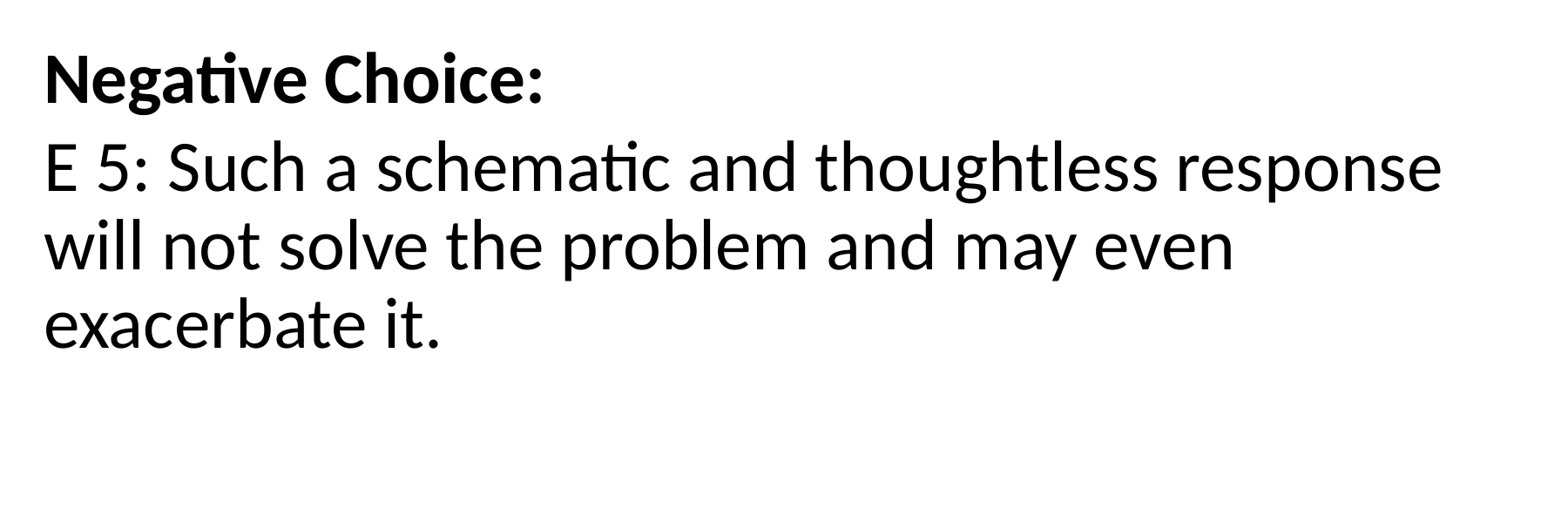

Negative Choice:
E 5: Such a schematic and thoughtless response will not solve the problem and may even exacerbate it.